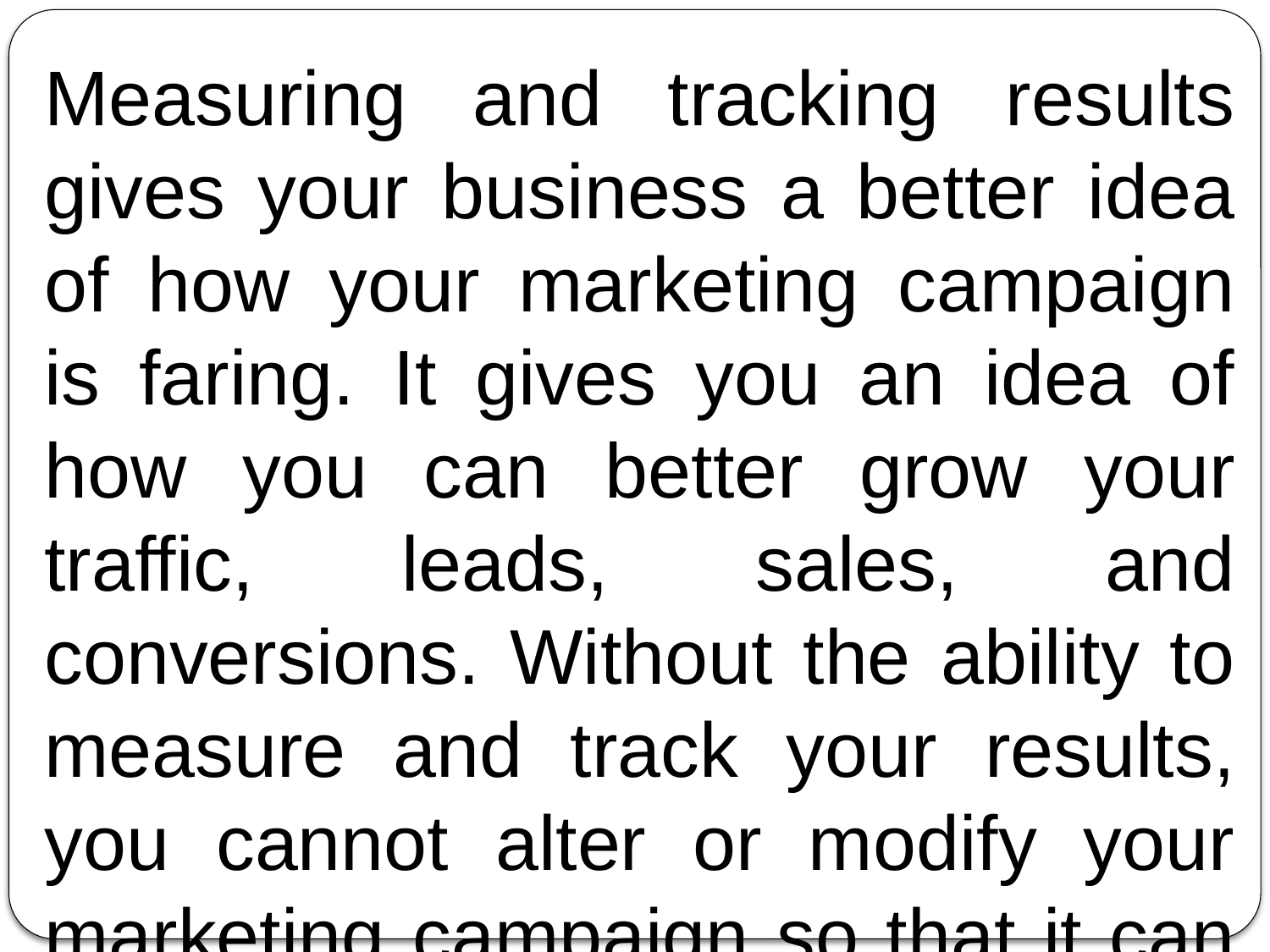

Measuring and tracking results gives your business a better idea of how your marketing campaign is faring. It gives you an idea of how you can better grow your traffic, leads, sales, and conversions. Without the ability to measure and track your results, you cannot alter or modify your marketing campaign so that it can better deliver the results you desire.